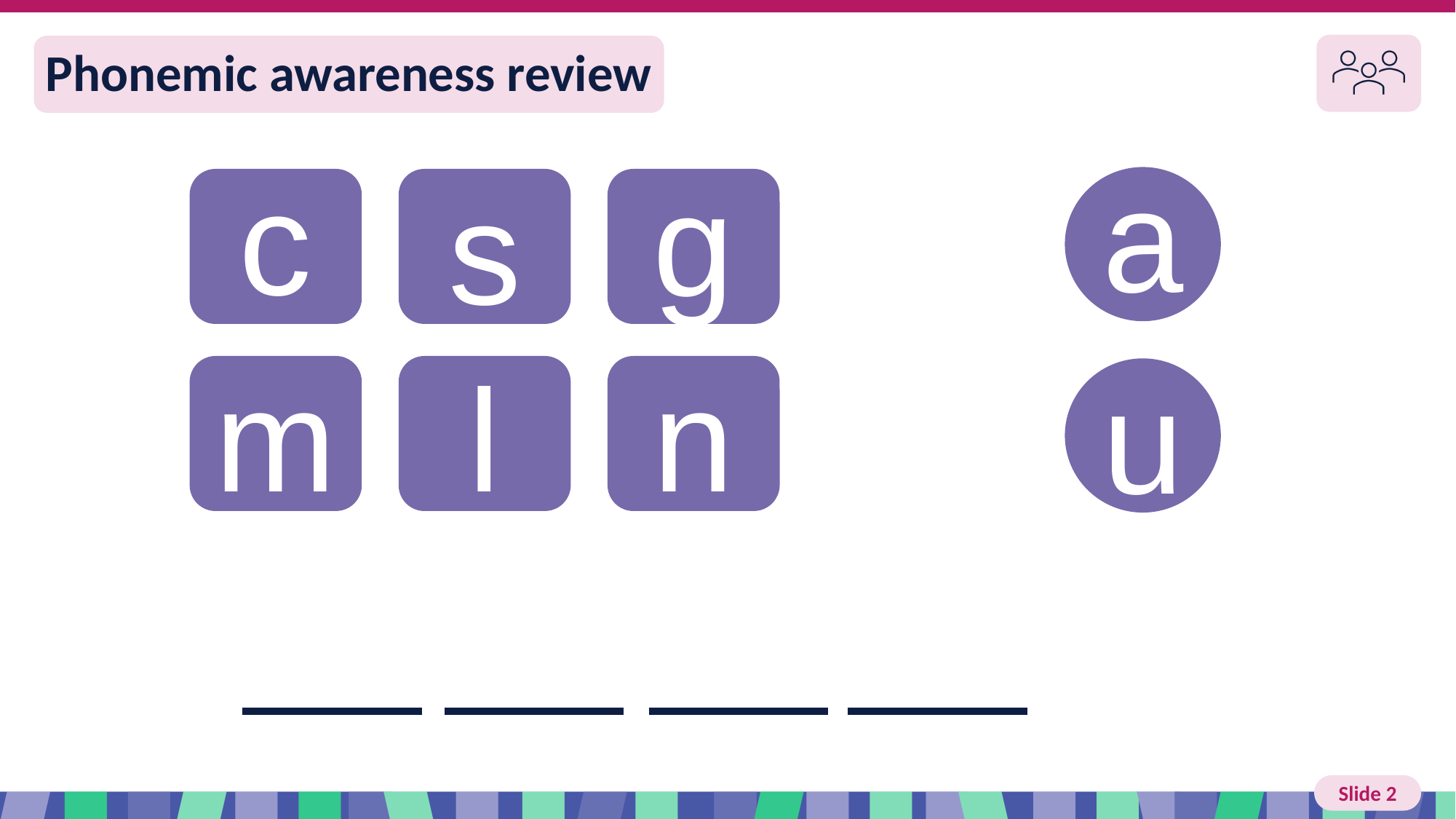

# Slide 2 Phonemic awareness review
a

c

g

s
m
l
n
u